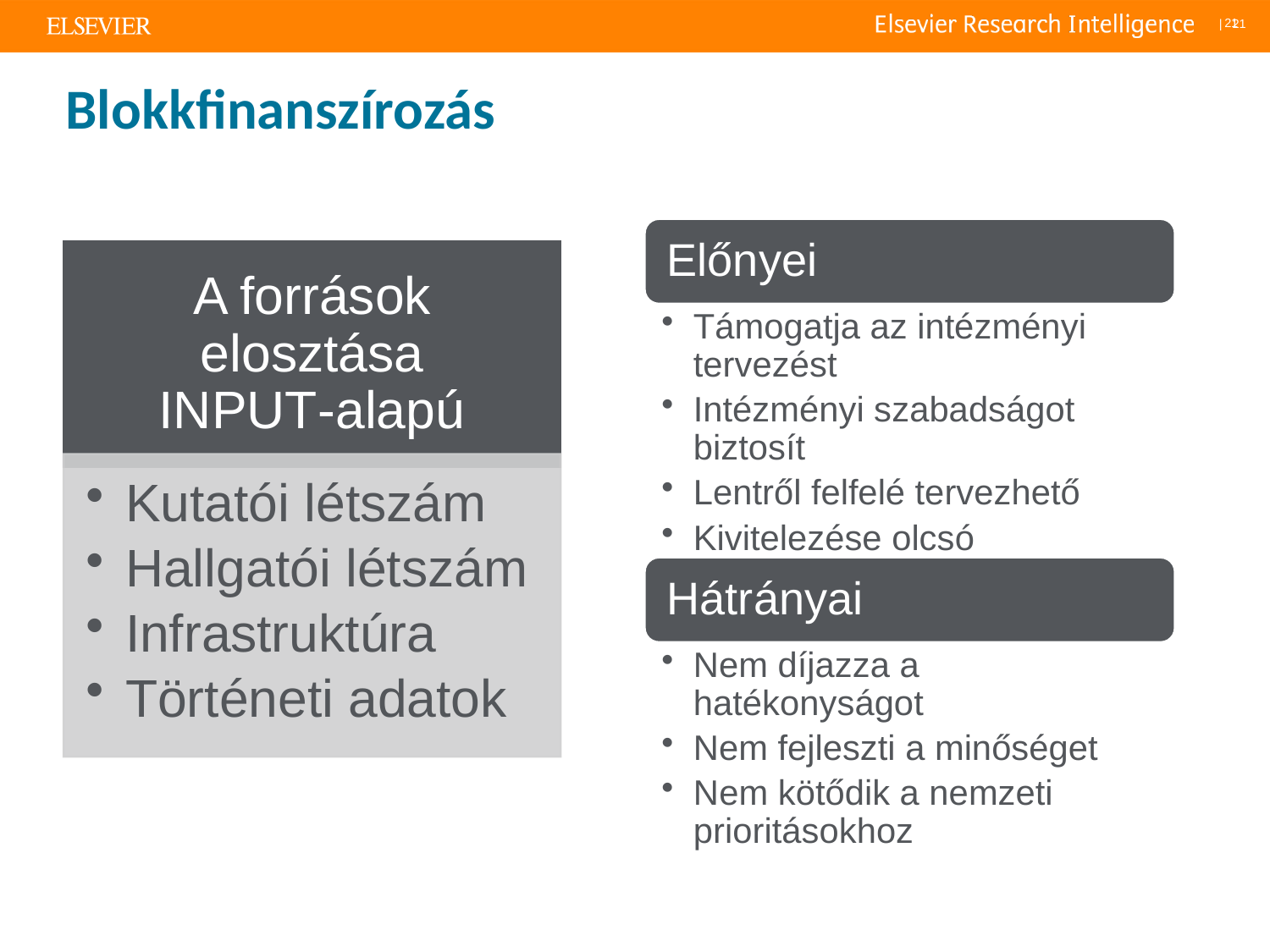

21
# Blokkfinanszírozás
A források elosztása
INPUT-alapú
Kutatói létszám
Hallgatói létszám
Infrastruktúra
Történeti adatok
Előnyei
Támogatja az intézményi tervezést
Intézményi szabadságot biztosít
Lentről felfelé tervezhető
Kivitelezése olcsó
Hátrányai
Nem díjazza a hatékonyságot
Nem fejleszti a minőséget
Nem kötődik a nemzeti prioritásokhoz